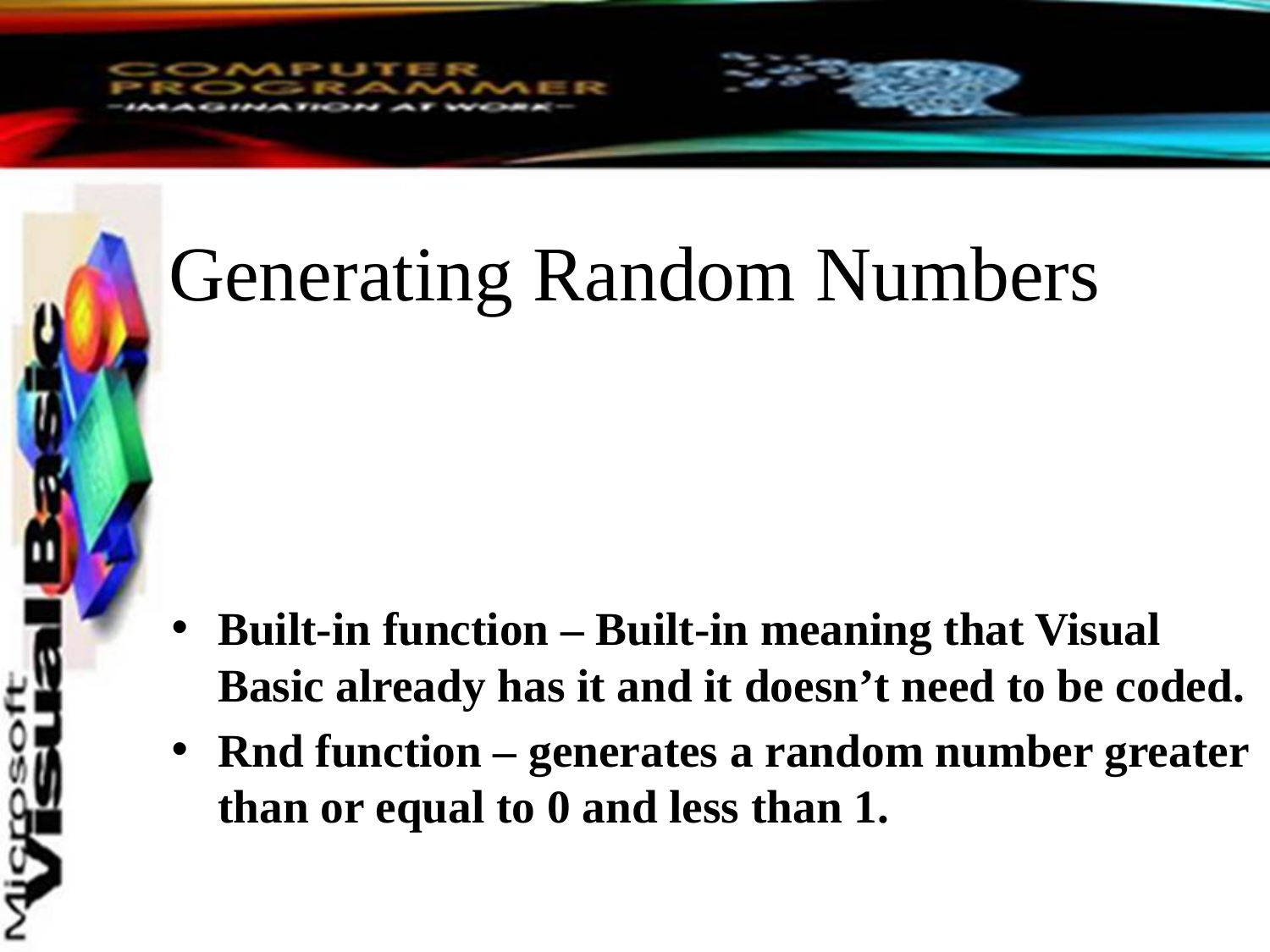

# Generating Random Numbers
Built-in function – Built-in meaning that Visual Basic already has it and it doesn’t need to be coded.
Rnd function – generates a random number greater than or equal to 0 and less than 1.